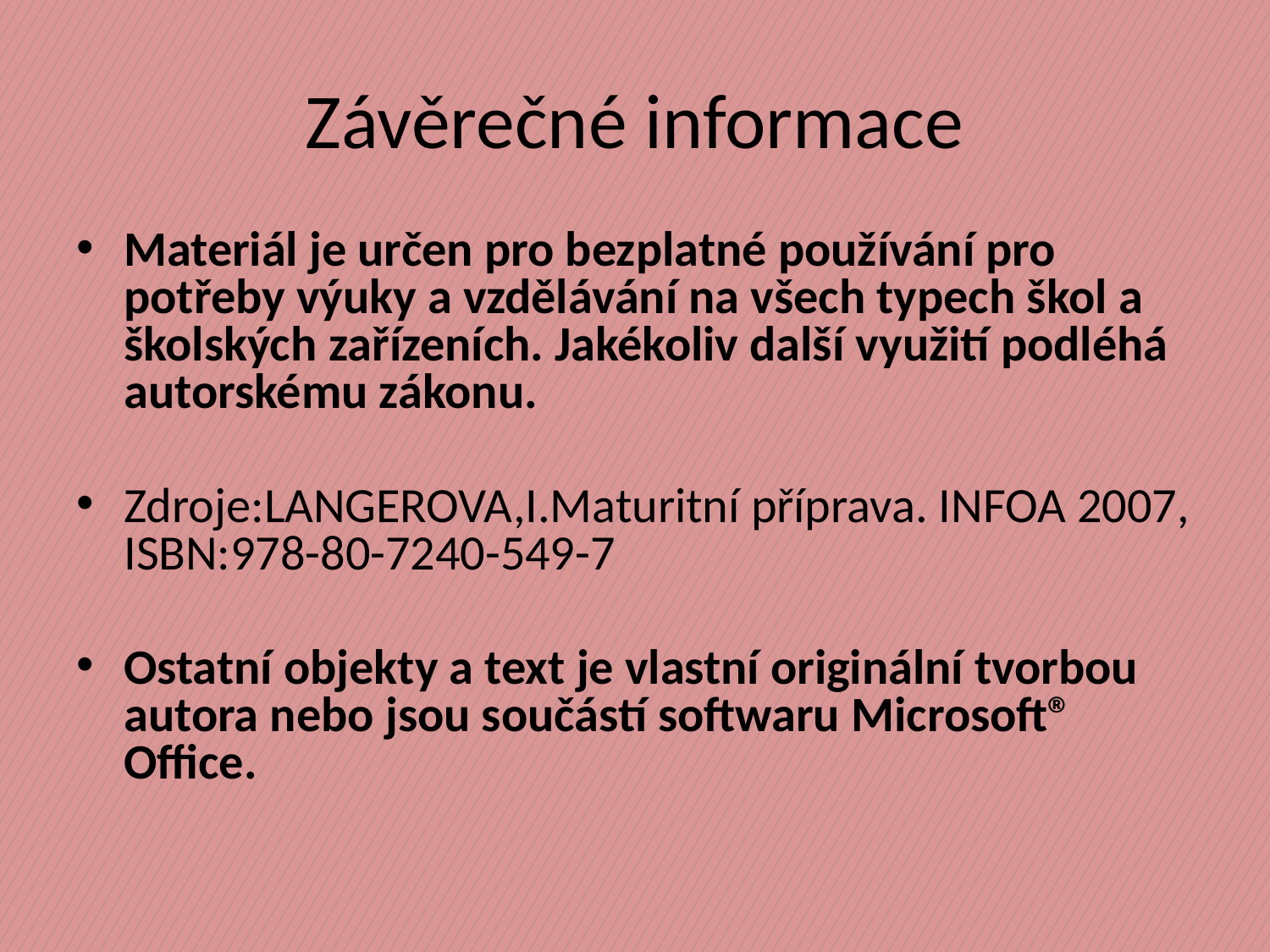

# Závěrečné informace
Materiál je určen pro bezplatné používání pro potřeby výuky a vzdělávání na všech typech škol a školských zařízeních. Jakékoliv další využití podléhá autorskému zákonu.

Zdroje:LANGEROVA,I.Maturitní příprava. INFOA 2007, ISBN:978-80-7240-549-7

Ostatní objekty a text je vlastní originální tvorbou autora nebo jsou součástí softwaru Microsoft® Office.